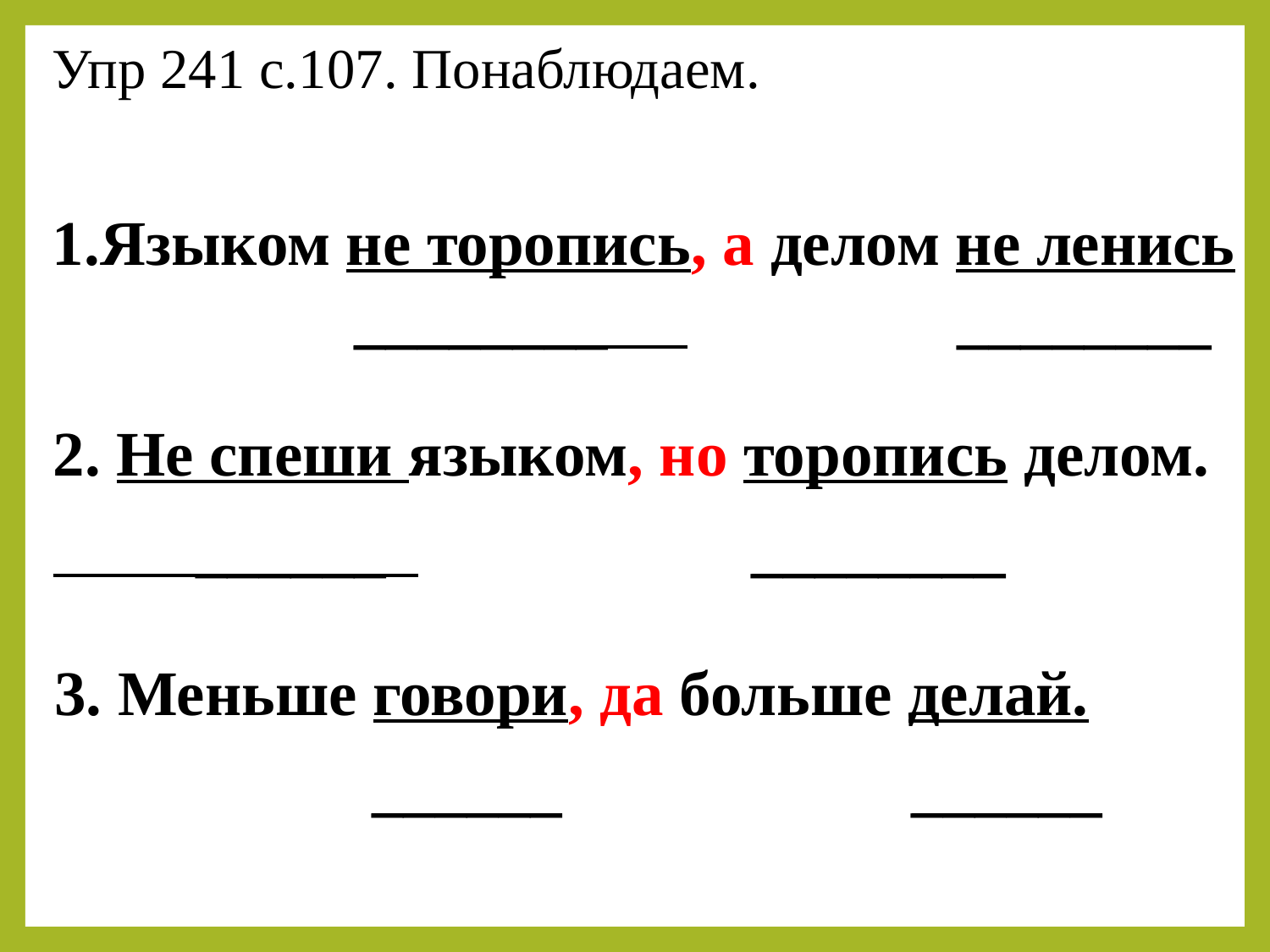

Упр 241 с.107. Понаблюдаем.
1.Языком не торопись, а делом не ленись
                   ________                      ________
2. Не спеши языком, но торопись делом.
         ______                       ________

3. Меньше говори, да больше делай.
                    ______                      ______